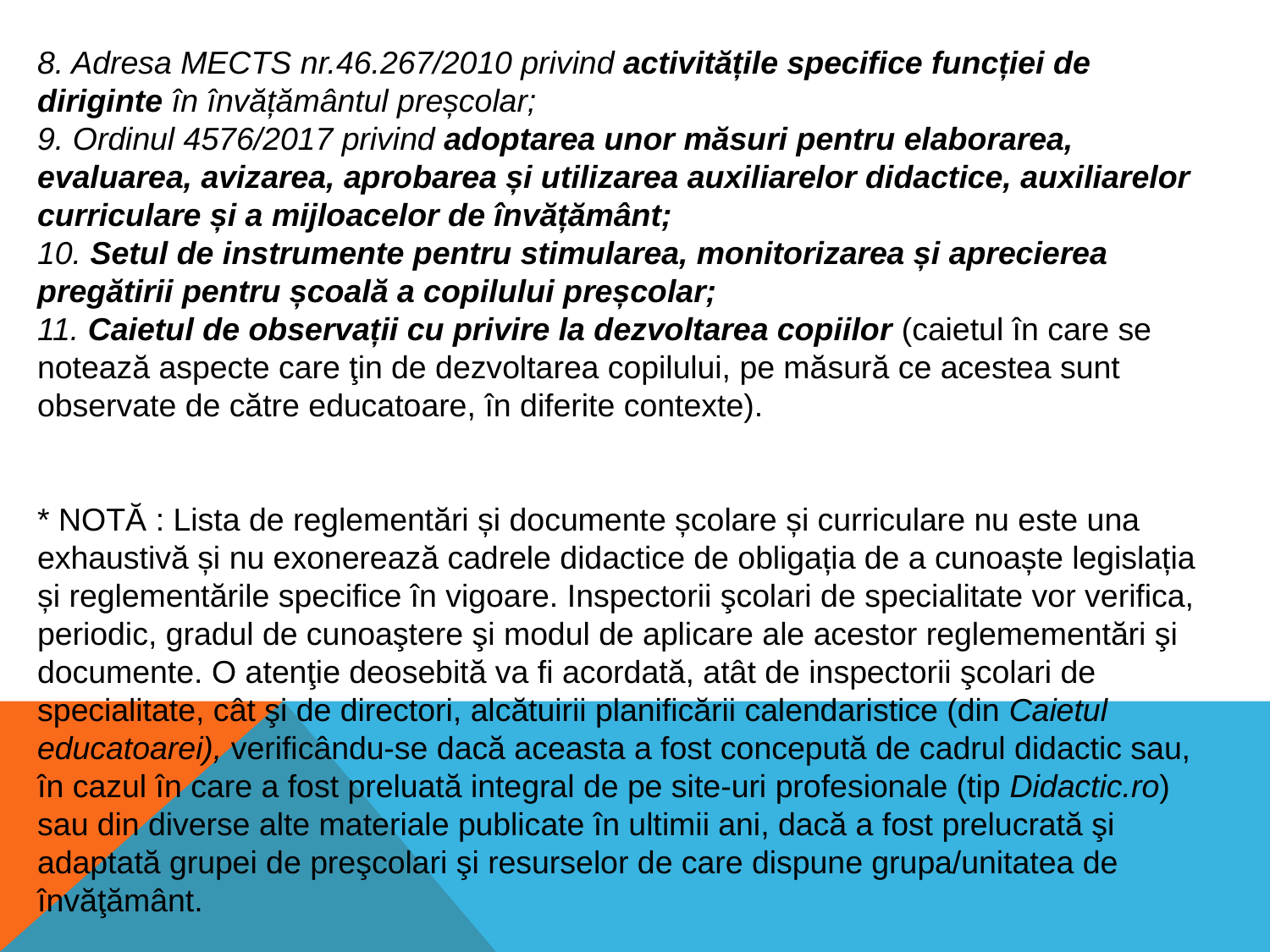

8. Adresa MECTS nr.46.267/2010 privind activitățile specifice funcției de diriginte în învățământul preșcolar;
9. Ordinul 4576/2017 privind adoptarea unor măsuri pentru elaborarea, evaluarea, avizarea, aprobarea și utilizarea auxiliarelor didactice, auxiliarelor curriculare și a mijloacelor de învățământ;
10. Setul de instrumente pentru stimularea, monitorizarea și aprecierea pregătirii pentru școală a copilului preșcolar;
11. Caietul de observații cu privire la dezvoltarea copiilor (caietul în care se notează aspecte care ţin de dezvoltarea copilului, pe măsură ce acestea sunt observate de către educatoare, în diferite contexte).

* NOTĂ : Lista de reglementări și documente școlare și curriculare nu este una exhaustivă și nu exonerează cadrele didactice de obligația de a cunoaște legislația și reglementările specifice în vigoare. Inspectorii şcolari de specialitate vor verifica, periodic, gradul de cunoaştere şi modul de aplicare ale acestor reglemementări şi documente. O atenţie deosebită va fi acordată, atât de inspectorii şcolari de specialitate, cât şi de directori, alcătuirii planificării calendaristice (din Caietul educatoarei), verificându-se dacă aceasta a fost concepută de cadrul didactic sau, în cazul în care a fost preluată integral de pe site-uri profesionale (tip Didactic.ro) sau din diverse alte materiale publicate în ultimii ani, dacă a fost prelucrată şi adaptată grupei de preşcolari şi resurselor de care dispune grupa/unitatea de învăţământ.